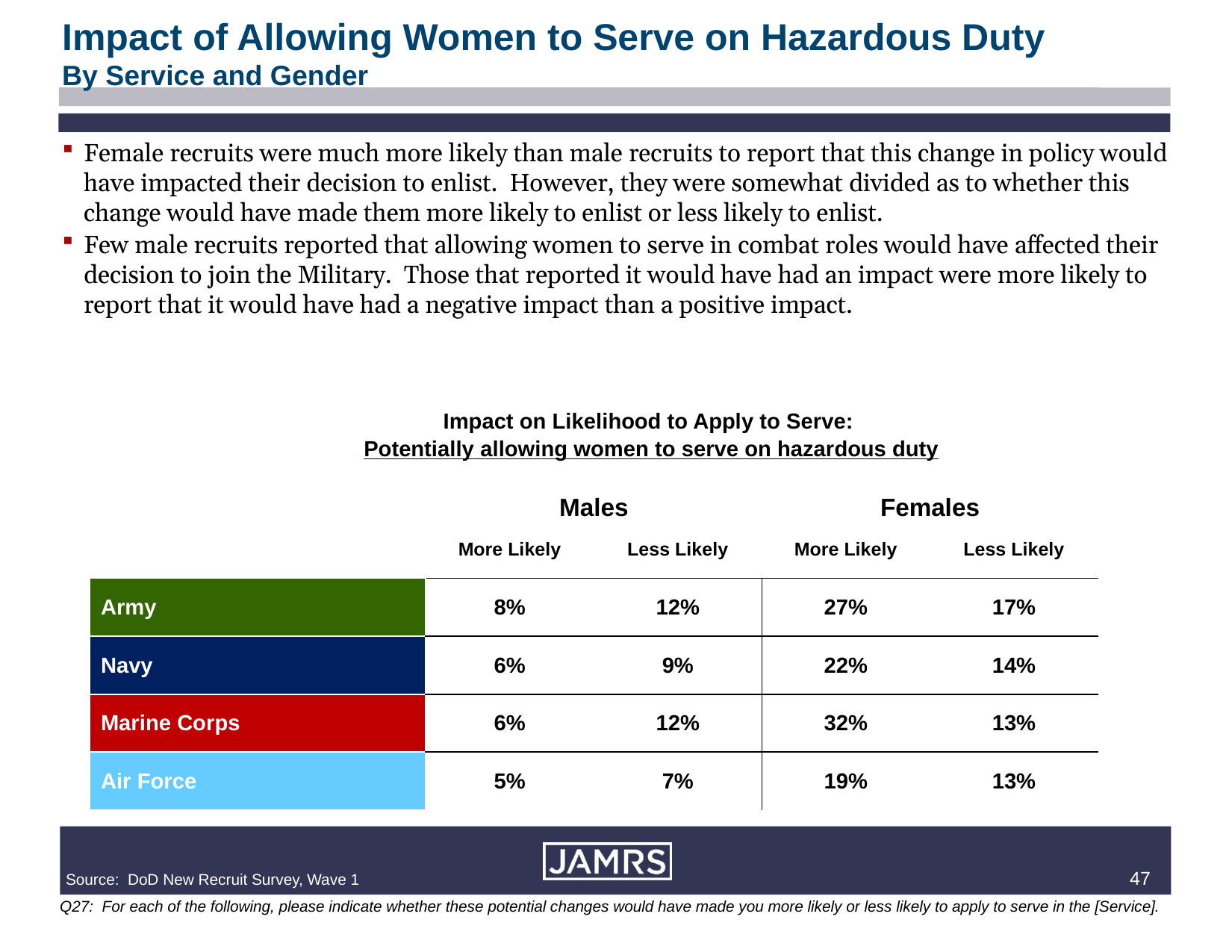

Impact of Allowing Women to Serve on Hazardous Duty
By Service and Gender
Female recruits were much more likely than male recruits to report that this change in policy would have impacted their decision to enlist.  However, they were somewhat divided as to whether this change would have made them more likely to enlist or less likely to enlist.
Few male recruits reported that allowing women to serve in combat roles would have affected their decision to join the Military.  Those that reported it would have had an impact were more likely to report that it would have had a negative impact than a positive impact.
Impact on Likelihood to Apply to Serve:
Potentially allowing women to serve on hazardous duty
|  | Males |  | Females |  |
| --- | --- | --- | --- | --- |
|  | More Likely | Less Likely | More Likely | Less Likely |
| Army | 8% | 12% | 27% | 17% |
| Navy | 6% | 9% | 22% | 14% |
| Marine Corps | 6% | 12% | 32% | 13% |
| Air Force | 5% | 7% | 19% | 13% |
47
Source:  DoD New Recruit Survey, Wave 1
	Q27:  For each of the following, please indicate whether these potential changes would have made you more likely or less likely to apply to serve in the [Service].